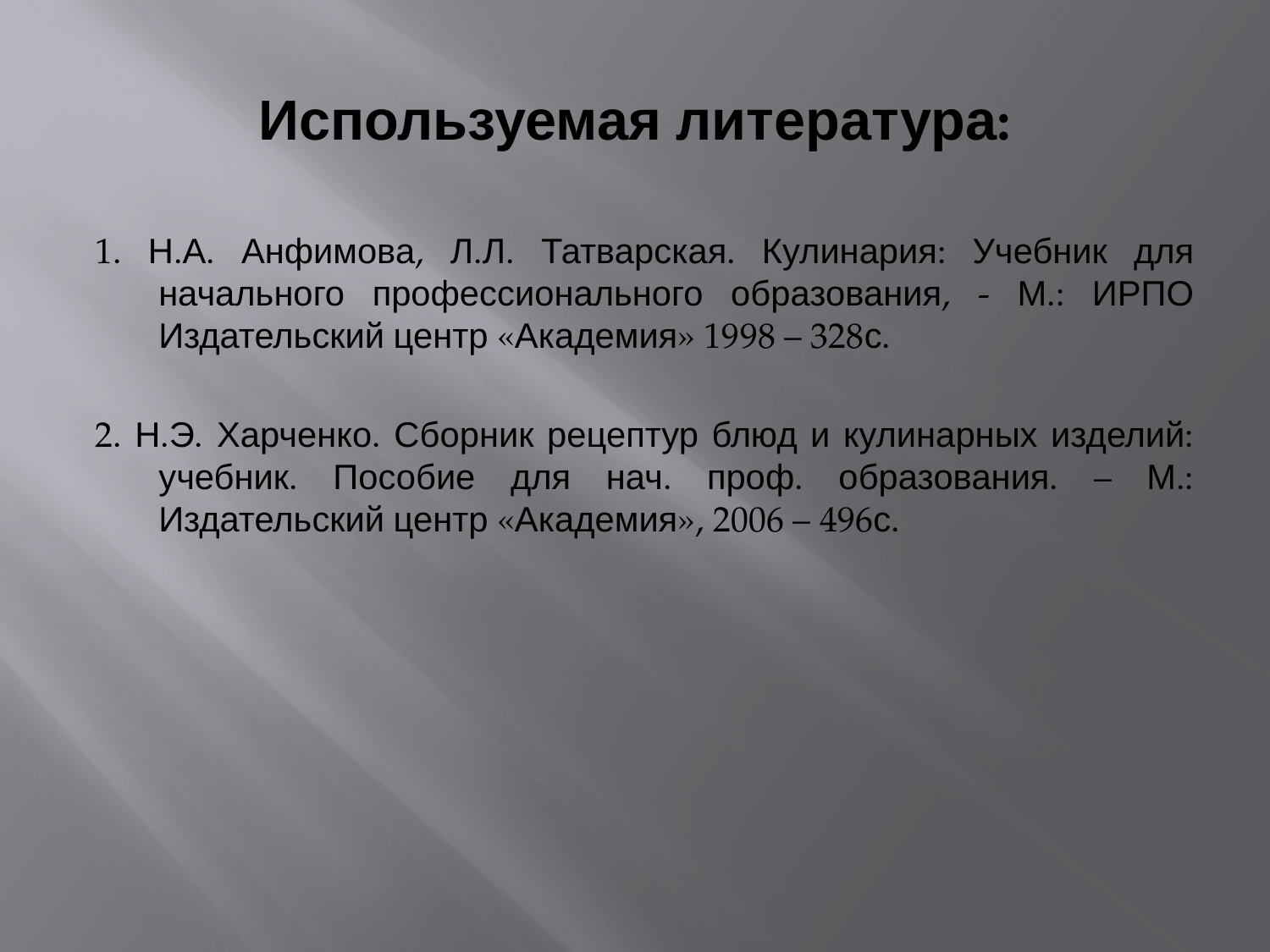

# Используемая литература:
1. Н.А. Анфимова, Л.Л. Татварская. Кулинария: Учебник для начального профессионального образования, - М.: ИРПО Издательский центр «Академия» 1998 – 328с.

2. Н.Э. Харченко. Сборник рецептур блюд и кулинарных изделий: учебник. Пособие для нач. проф. образования. – М.: Издательский центр «Академия», 2006 – 496с.